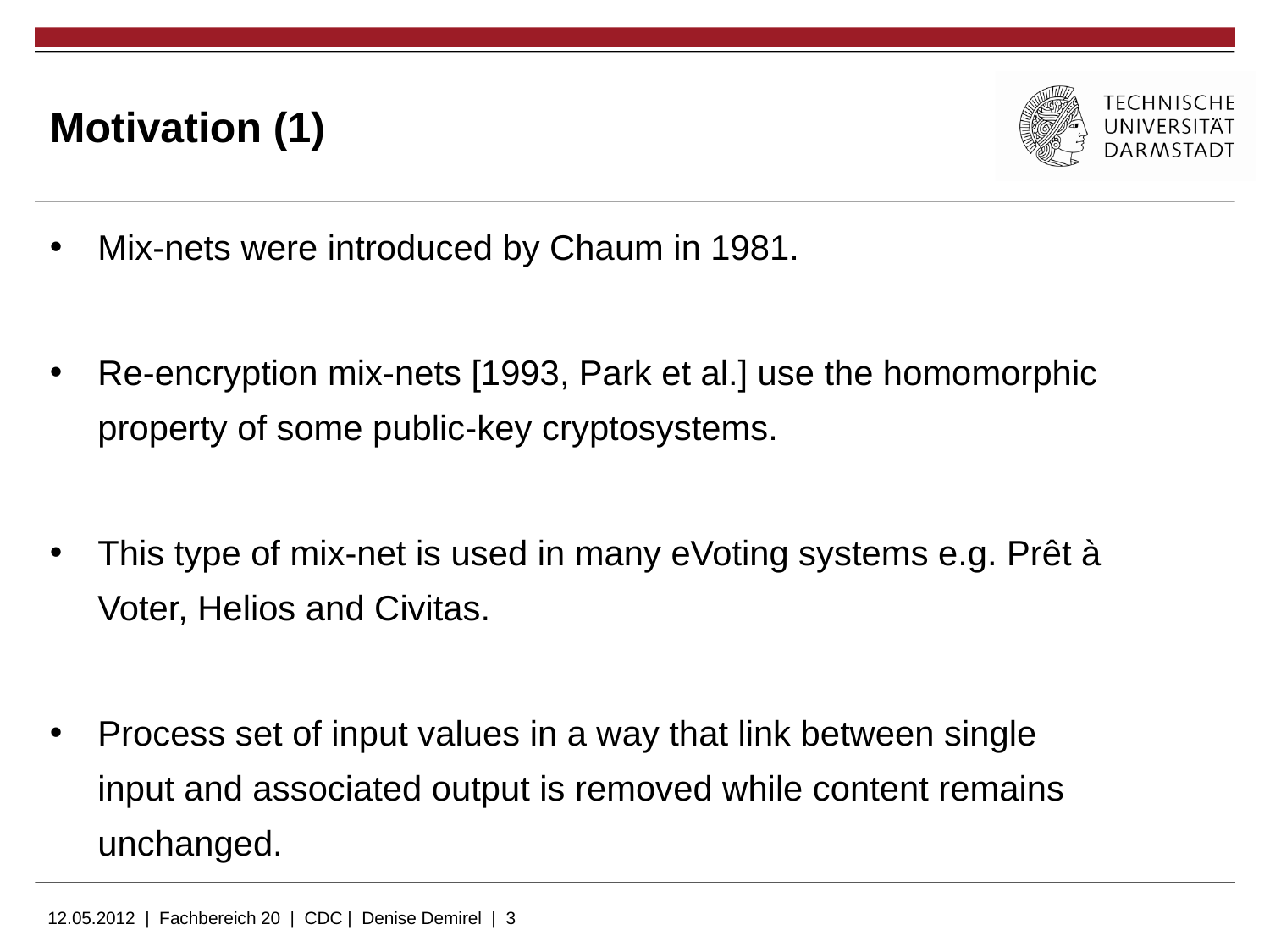

# Motivation (1)
Mix-nets were introduced by Chaum in 1981.

Re-encryption mix-nets [1993, Park et al.] use the homomorphic property of some public-key cryptosystems.

This type of mix-net is used in many eVoting systems e.g. Prêt à Voter, Helios and Civitas.

Process set of input values in a way that link between single input and associated output is removed while content remains unchanged.